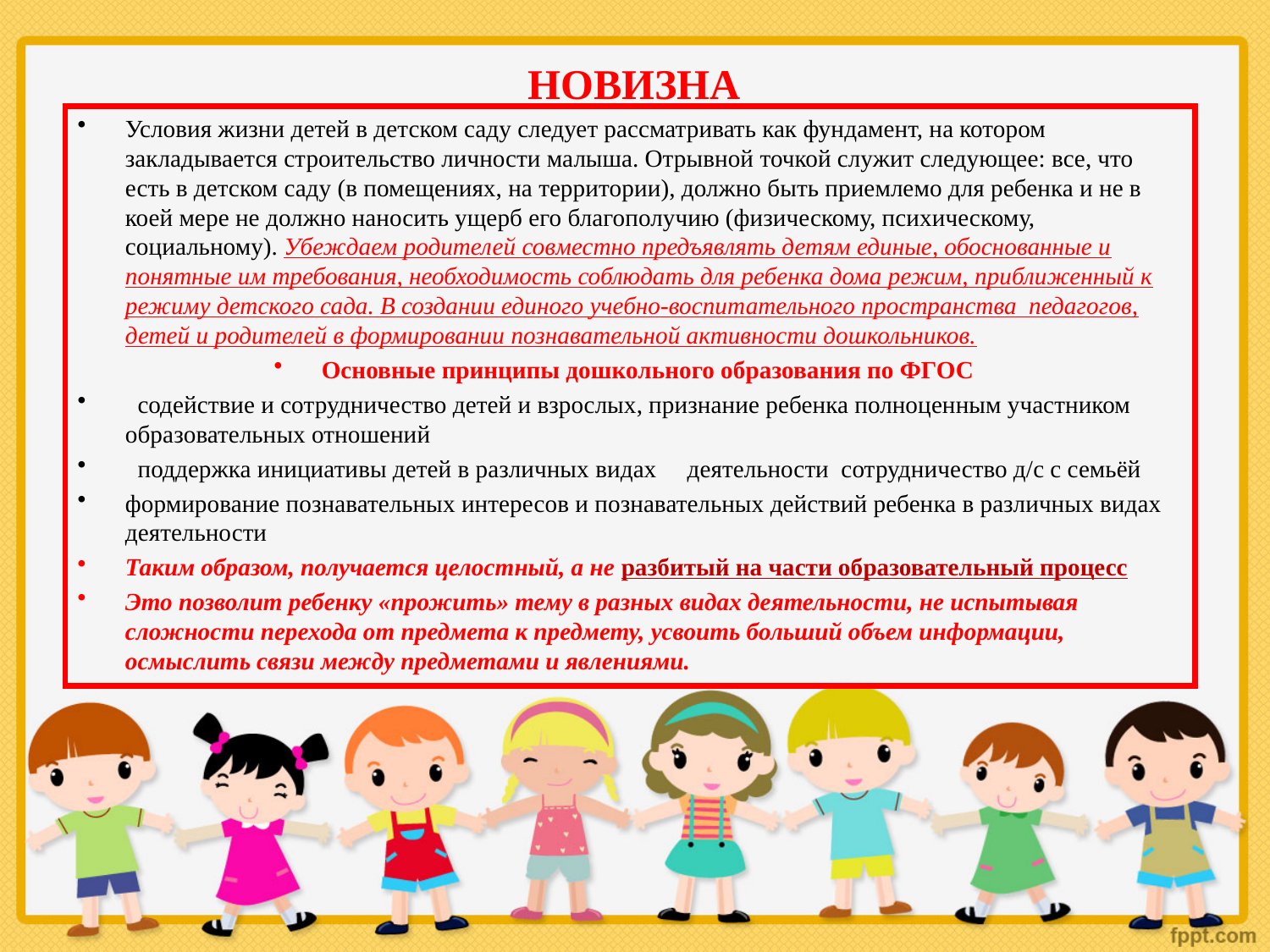

# НОВИЗНА
Условия жизни детей в детском саду следует рассматривать как фундамент, на котором закладывается строительство личности малыша. Отрывной точкой служит следующее: все, что есть в детском саду (в помещениях, на территории), должно быть приемлемо для ребенка и не в коей мере не должно наносить ущерб его благополучию (физическому, психическому, социальному). Убеждаем родителей совместно предъявлять детям единые, обоснованные и понятные им требования, необходимость соблюдать для ребенка дома режим, приближенный к режиму детского сада. В создании единого учебно-воспитательного пространства  педагогов, детей и родителей в формировании познавательной активности дошкольников.
Основные принципы дошкольного образования по ФГОС
  содействие и сотрудничество детей и взрослых, признание ребенка полноценным участником    образовательных отношений
  поддержка инициативы детей в различных видах     деятельности  сотрудничество д/с с семьёй
формирование познавательных интересов и познавательных действий ребенка в различных видах деятельности
Таким образом, получается целостный, а не разбитый на части образовательный процесс
Это позволит ребенку «прожить» тему в разных видах деятельности, не испытывая сложности перехода от предмета к предмету, усвоить больший объем информации, осмыслить связи между предметами и явлениями.